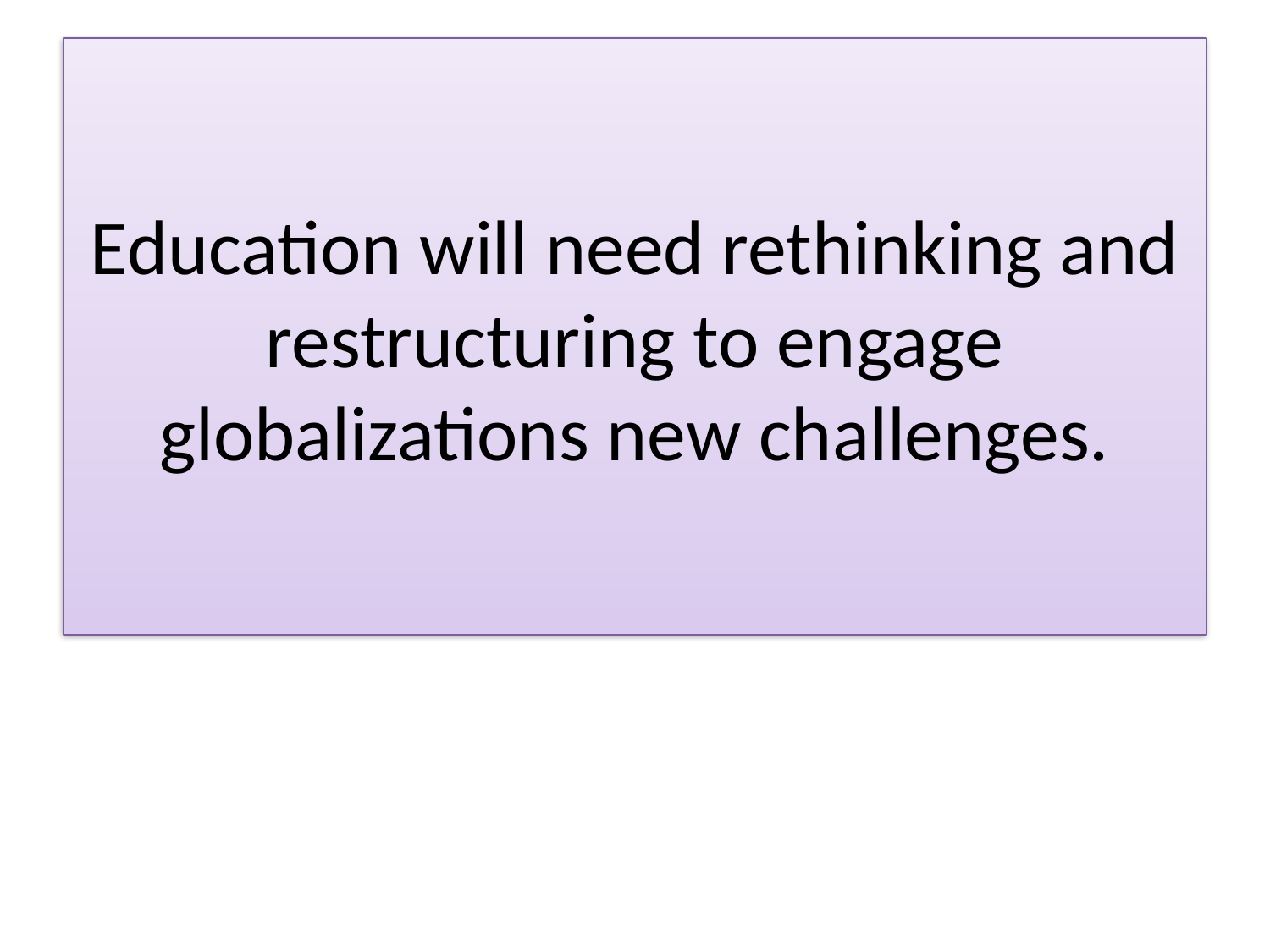

# Education will need rethinking and restructuring to engage globalizations new challenges.